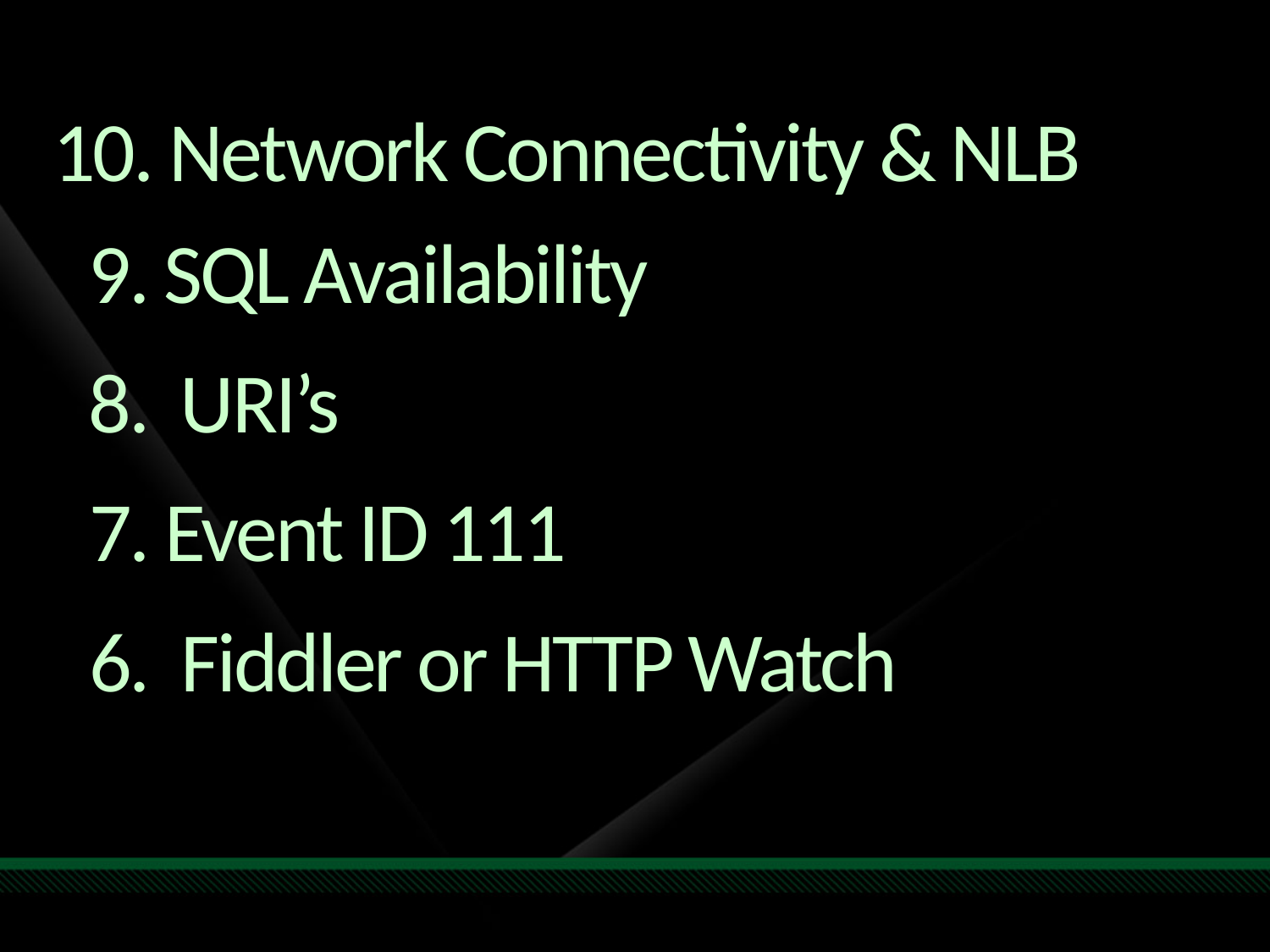

# 10. Network Connectivity & NLB
  9. SQL Availability
  8.  URI’s
  7. Event ID 111
  6.  Fiddler or HTTP Watch